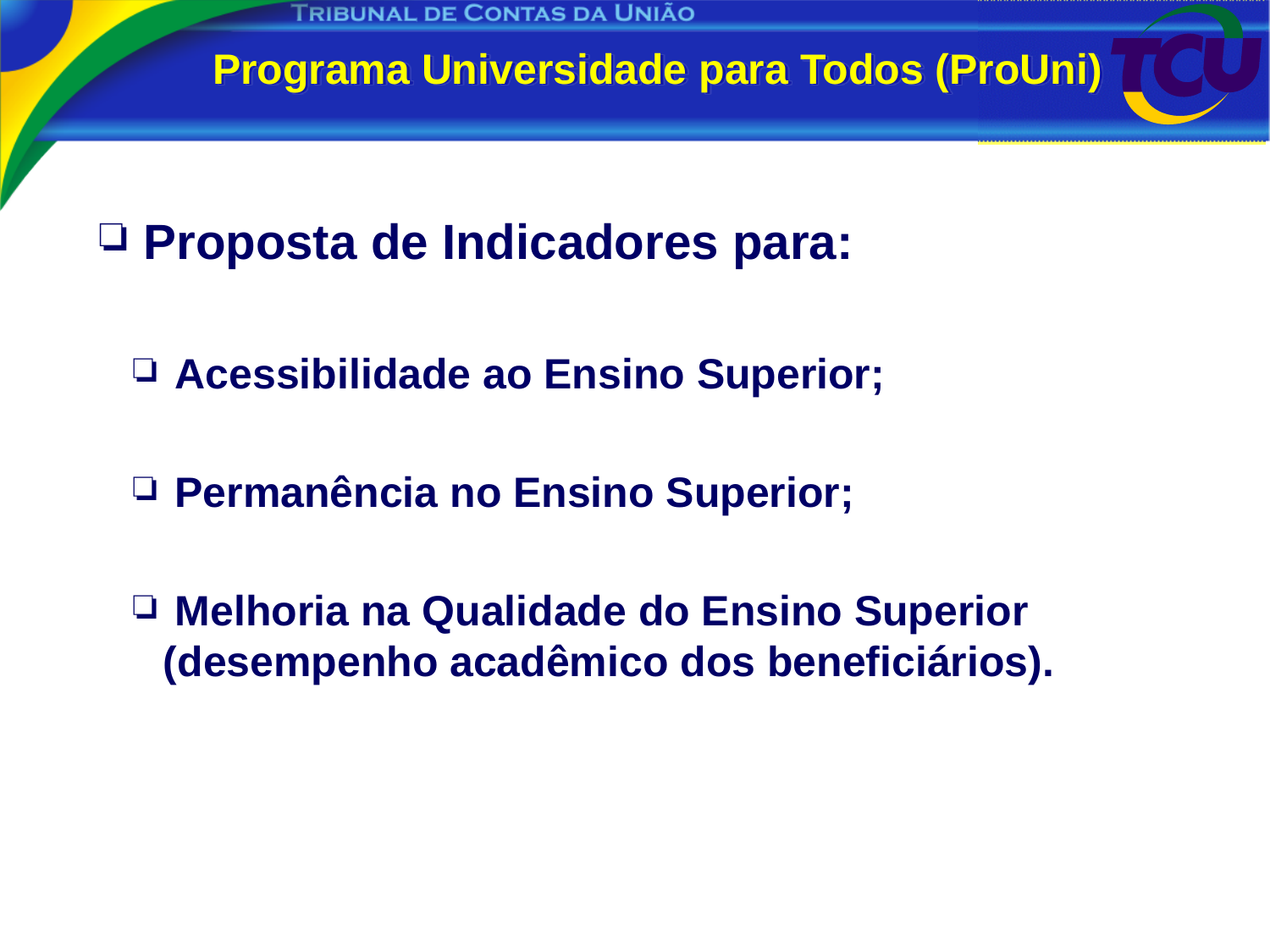

Programa Universidade para Todos (ProUni)
 Proposta de Indicadores para:

 Acessibilidade ao Ensino Superior;

 Permanência no Ensino Superior;

 Melhoria na Qualidade do Ensino Superior              (desempenho acadêmico dos beneficiários).